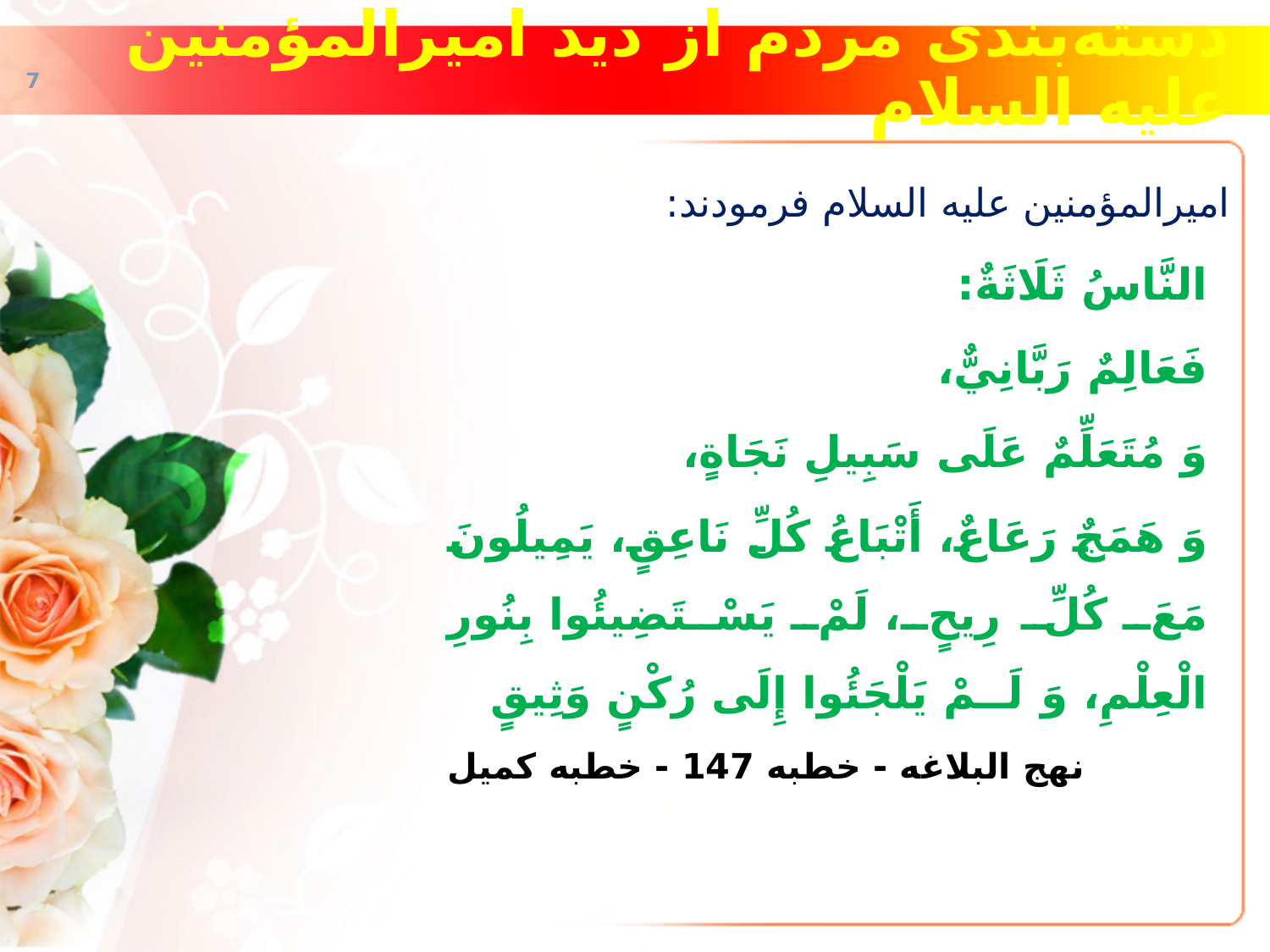

# دسته‌بندی مردم از دید امیرالمؤمنین علیه‌ السلام
امیرالمؤمنین علیه‌ السلام فرمودند:
النَّاسُ ثَلَاثَةٌ:
فَعَالِمٌ رَبَّانِيٌّ،
وَ مُتَعَلِّمٌ عَلَى سَبِيلِ نَجَاةٍ،
وَ هَمَجٌ رَعَاعٌ، أَتْبَاعُ كُلِّ نَاعِقٍ، يَمِيلُونَ مَعَ كُلِّ رِيحٍ، لَمْ يَسْتَضِيئُوا بِنُورِ الْعِلْمِ، وَ لَــمْ يَلْجَئُوا إِلَى رُكْنٍ وَثِيقٍ
نهج البلاغه - خطبه 147 - خطبه کمیل